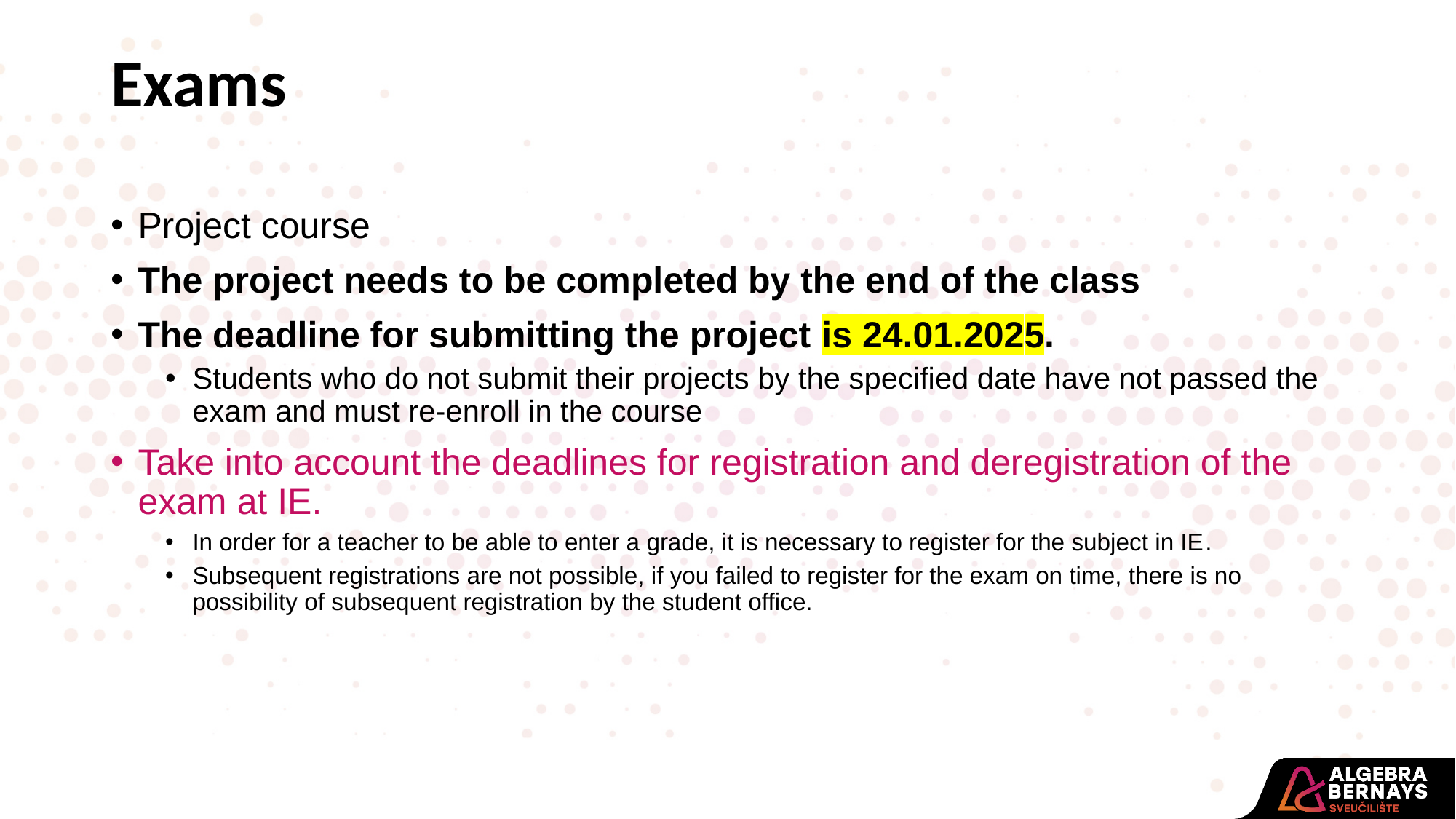

Exams
Project course
The project needs to be completed by the end of the class
The deadline for submitting the project is 24.01.2025.
Students who do not submit their projects by the specified date have not passed the exam and must re-enroll in the course
Take into account the deadlines for registration and deregistration of the exam at IE.
In order for a teacher to be able to enter a grade, it is necessary to register for the subject in IE.
Subsequent registrations are not possible, if you failed to register for the exam on time, there is no possibility of subsequent registration by the student office.